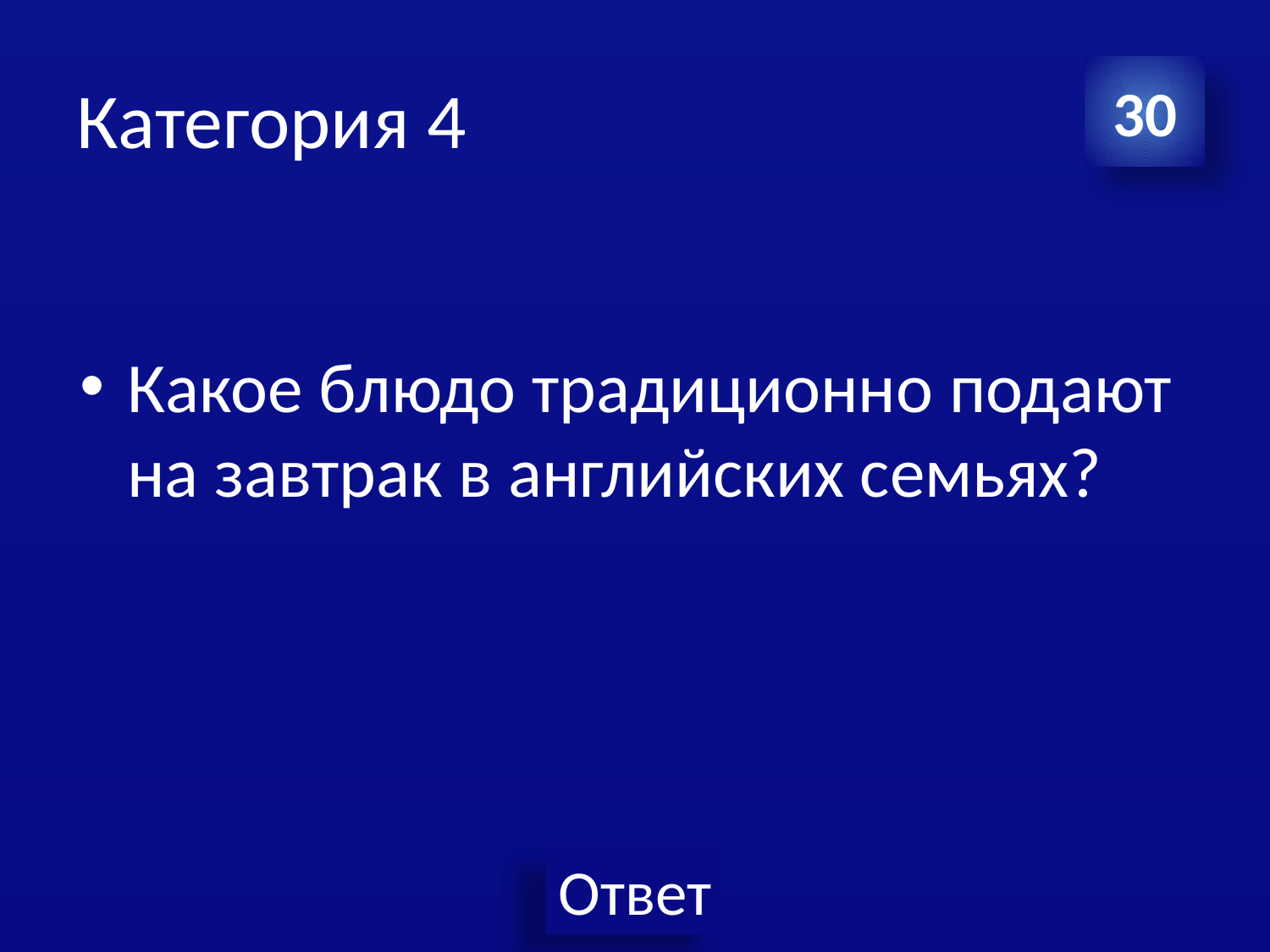

# Категория 4
30
Какое блюдо традиционно подают на завтрак в английских семьях?